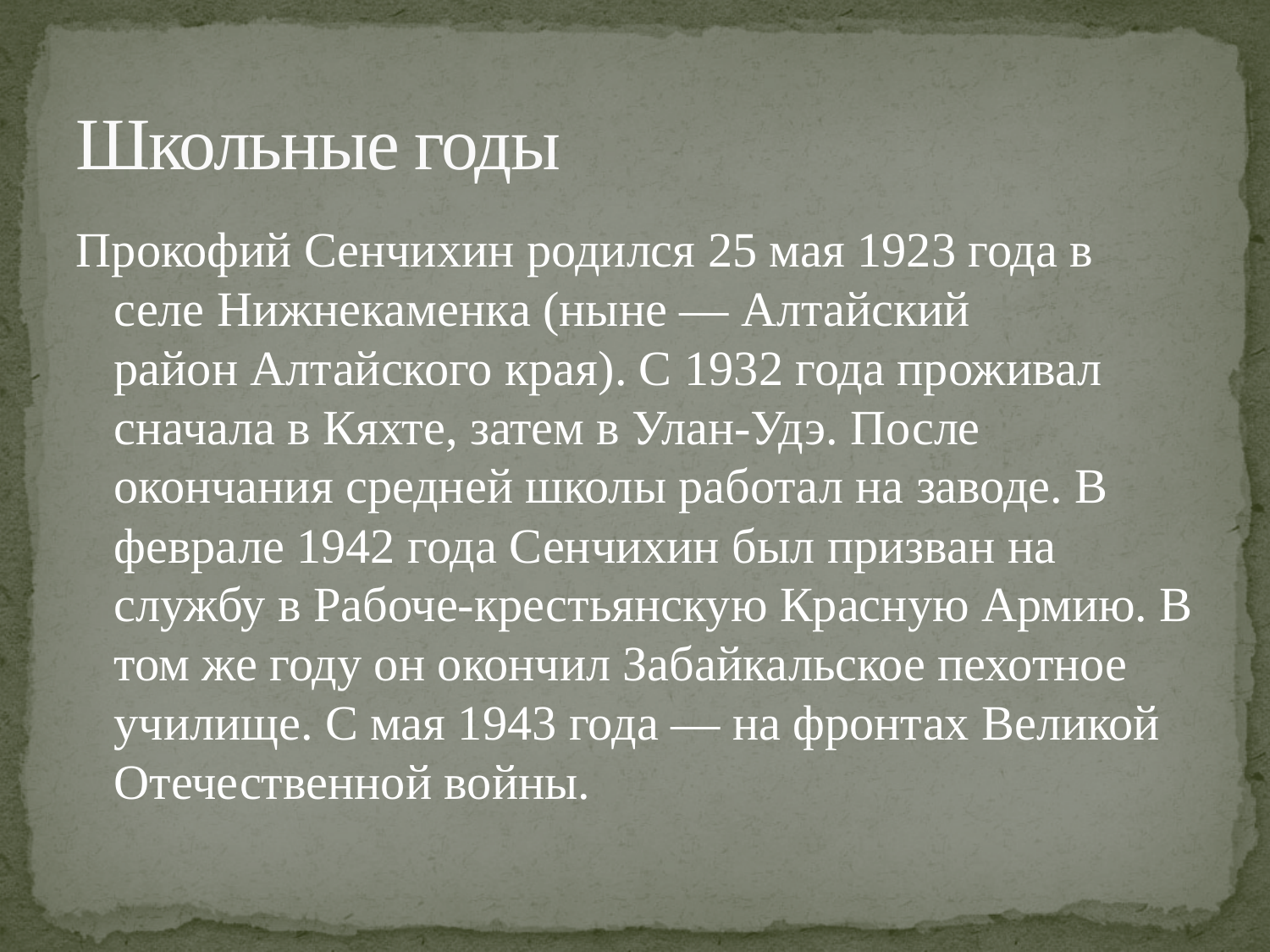

# Школьные годы
Прокофий Сенчихин родился 25 мая 1923 года в селе Нижнекаменка (ныне — Алтайский район Алтайского края). С 1932 года проживал сначала в Кяхте, затем в Улан-Удэ. После окончания средней школы работал на заводе. В феврале 1942 года Сенчихин был призван на службу в Рабоче-крестьянскую Красную Армию. В том же году он окончил Забайкальское пехотное училище. С мая 1943 года — на фронтах Великой Отечественной войны.